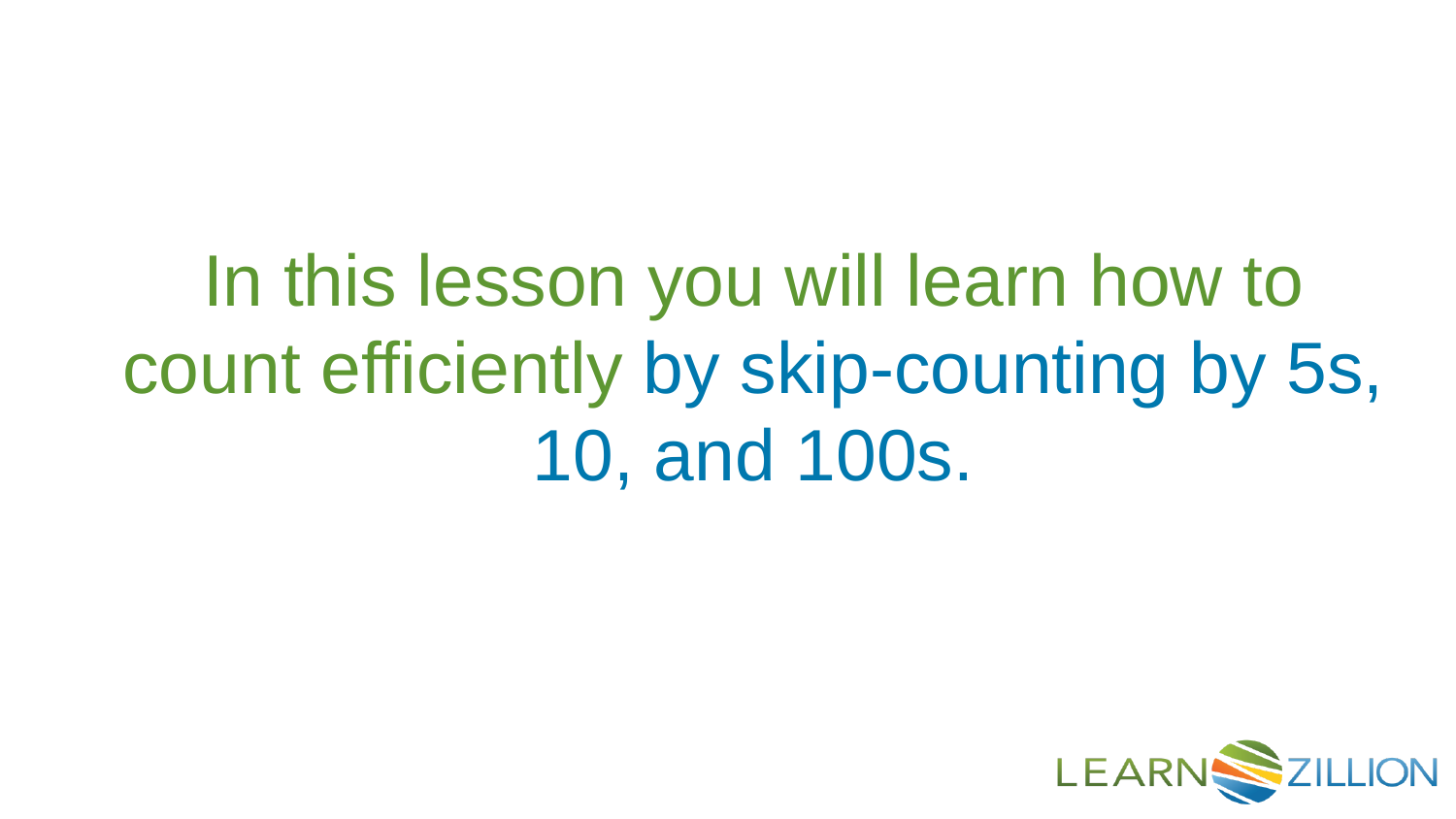

In this lesson you will learn how to count efficiently by skip-counting by 5s, 10, and 100s.